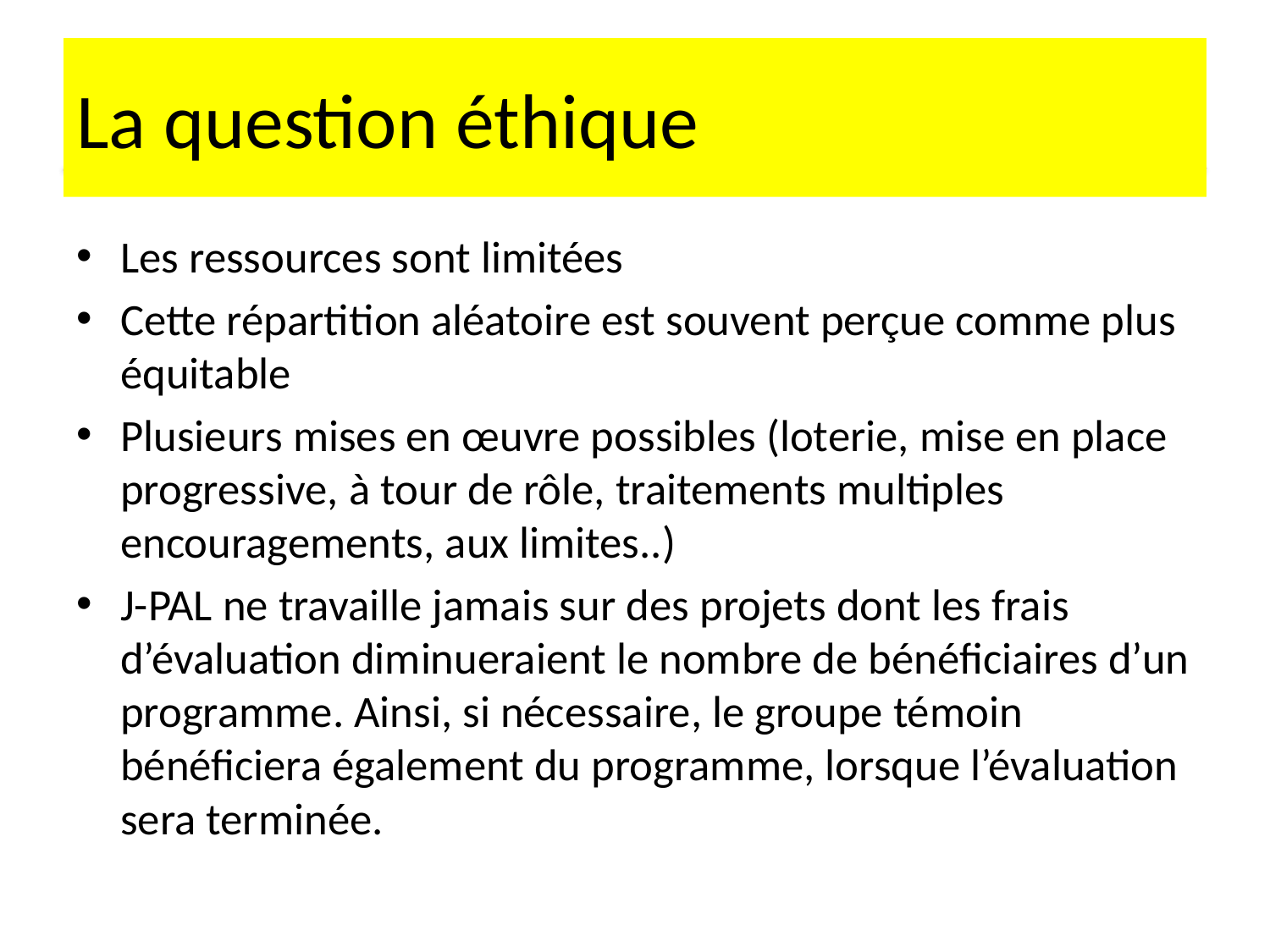

# La question éthique
Les ressources sont limitées
Cette répartition aléatoire est souvent perçue comme plus équitable
Plusieurs mises en œuvre possibles (loterie, mise en place progressive, à tour de rôle, traitements multiples encouragements, aux limites..)
J-PAL ne travaille jamais sur des projets dont les frais d’évaluation diminueraient le nombre de bénéficiaires d’un programme. Ainsi, si nécessaire, le groupe témoin bénéficiera également du programme, lorsque l’évaluation sera terminée.